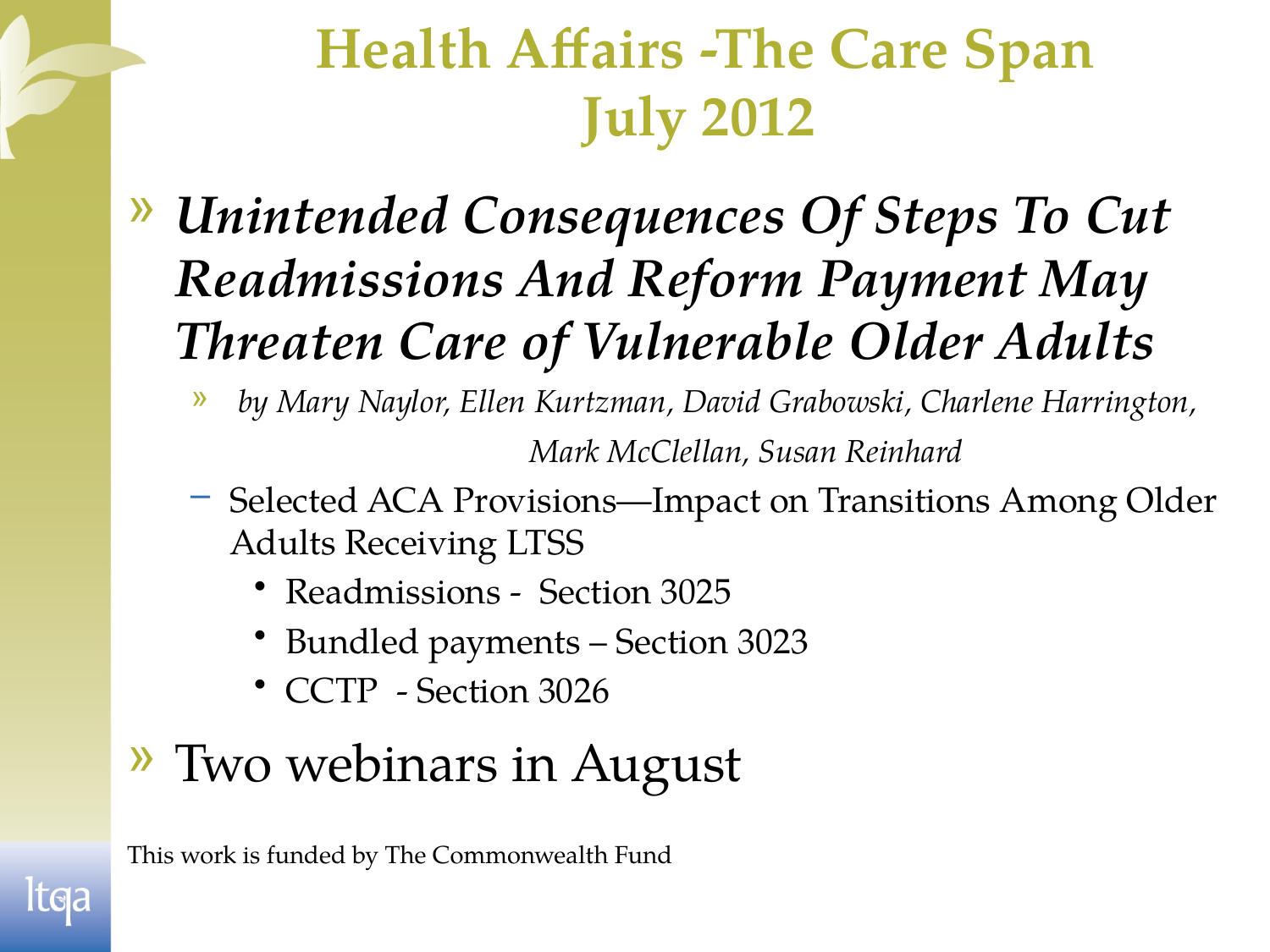

Health Affairs -The Care Span
July 2012
Unintended Consequences Of Steps To Cut Readmissions And Reform Payment May Threaten Care of Vulnerable Older Adults
by Mary Naylor, Ellen Kurtzman, David Grabowski, Charlene Harrington,
	      Mark McClellan, Susan Reinhard
Selected ACA Provisions—Impact on Transitions Among Older Adults Receiving LTSS
Readmissions -  Section 3025
Bundled payments – Section 3023
CCTP  - Section 3026
Two webinars in August

This work is funded by The Commonwealth Fund